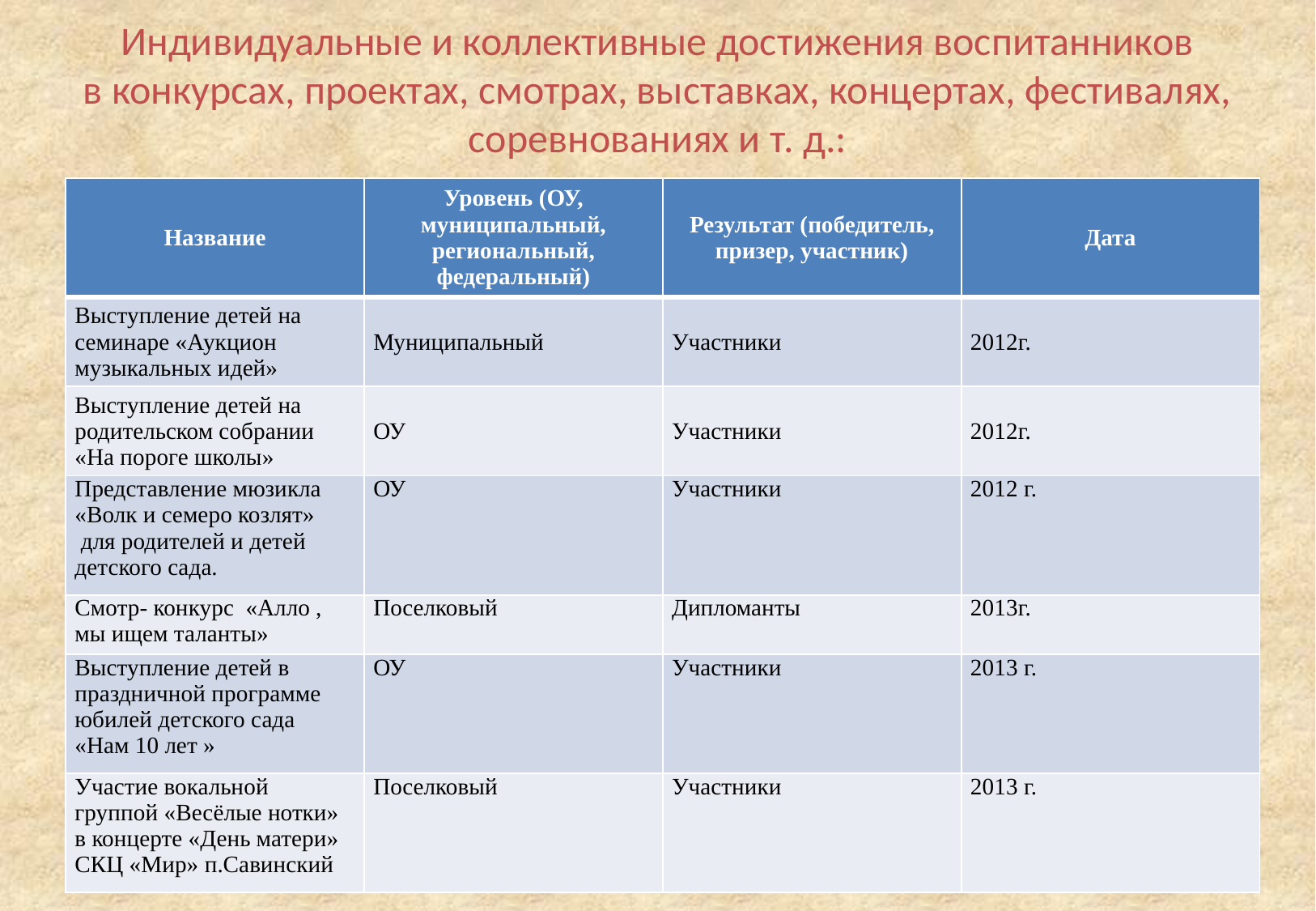

# Индивидуальные и коллективные достижения воспитанников в конкурсах, проектах, смотрах, выставках, концертах, фестивалях, соревнованиях и т. д.:
| Название | Уровень (ОУ, муниципальный, региональный, федеральный) | Результат (победитель, призер, участник) | Дата |
| --- | --- | --- | --- |
| Выступление детей на семинаре «Аукцион музыкальных идей» | Муниципальный | Участники | 2012г. |
| Выступление детей на родительском собрании «На пороге школы» | ОУ | Участники | 2012г. |
| Представление мюзикла «Волк и семеро козлят» для родителей и детей детского сада. | ОУ | Участники | 2012 г. |
| Смотр- конкурс «Алло , мы ищем таланты» | Поселковый | Дипломанты | 2013г. |
| Выступление детей в праздничной программе юбилей детского сада «Нам 10 лет » | ОУ | Участники | 2013 г. |
| Участие вокальной группой «Весёлые нотки» в концерте «День матери» СКЦ «Мир» п.Савинский | Поселковый | Участники | 2013 г. |